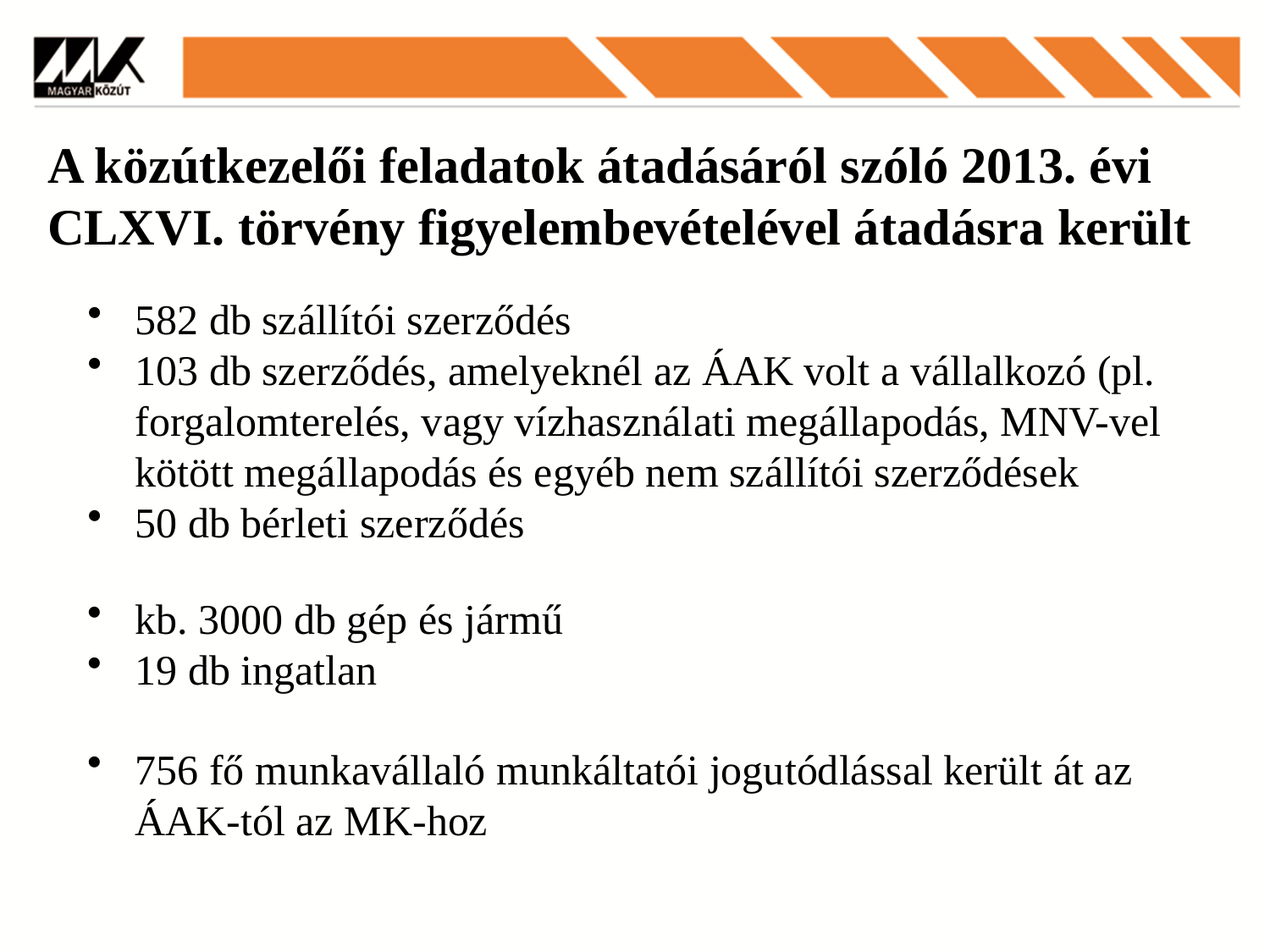

A közútkezelői feladatok átadásáról szóló 2013. évi CLXVI. törvény figyelembevételével átadásra került
582 db szállítói szerződés
103 db szerződés, amelyeknél az ÁAK volt a vállalkozó (pl. forgalomterelés, vagy vízhasználati megállapodás, MNV-vel kötött megállapodás és egyéb nem szállítói szerződések
50 db bérleti szerződés
kb. 3000 db gép és jármű
19 db ingatlan
756 fő munkavállaló munkáltatói jogutódlással került át az ÁAK-tól az MK-hoz